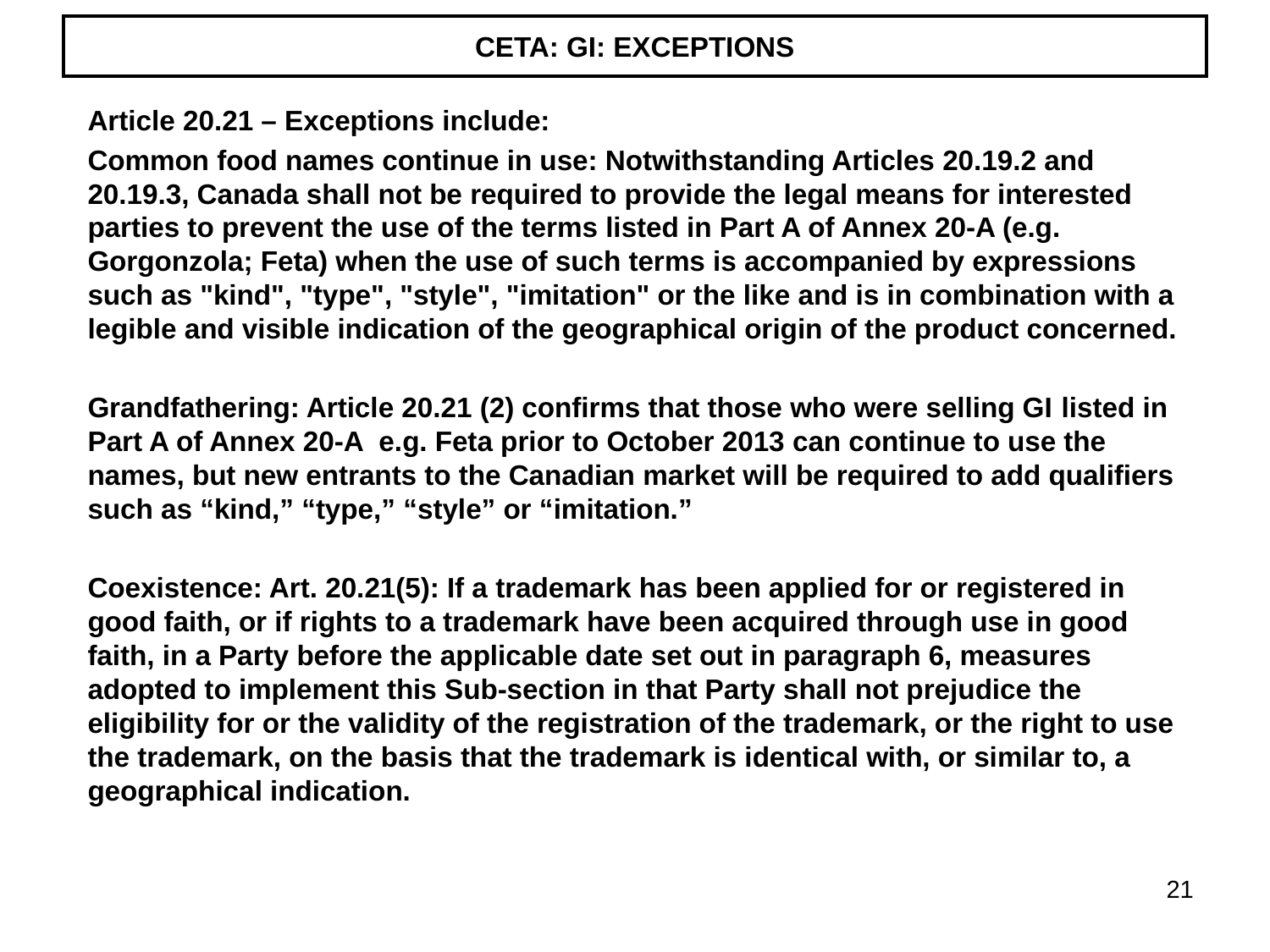

# CETA: GI: EXCEPTIONS
Article 20.21 – Exceptions include:
Common food names continue in use: Notwithstanding Articles 20.19.2 and 20.19.3, Canada shall not be required to provide the legal means for interested parties to prevent the use of the terms listed in Part A of Annex 20-A (e.g. Gorgonzola; Feta) when the use of such terms is accompanied by expressions such as "kind", "type", "style", "imitation" or the like and is in combination with a legible and visible indication of the geographical origin of the product concerned.

Grandfathering: Article 20.21 (2) confirms that those who were selling GI listed in Part A of Annex 20-A  e.g. Feta prior to October 2013 can continue to use the names, but new entrants to the Canadian market will be required to add qualifiers such as “kind,” “type,” “style” or “imitation.”

Coexistence: Art. 20.21(5): If a trademark has been applied for or registered in good faith, or if rights to a trademark have been acquired through use in good faith, in a Party before the applicable date set out in paragraph 6, measures adopted to implement this Sub-section in that Party shall not prejudice the eligibility for or the validity of the registration of the trademark, or the right to use the trademark, on the basis that the trademark is identical with, or similar to, a geographical indication.

21